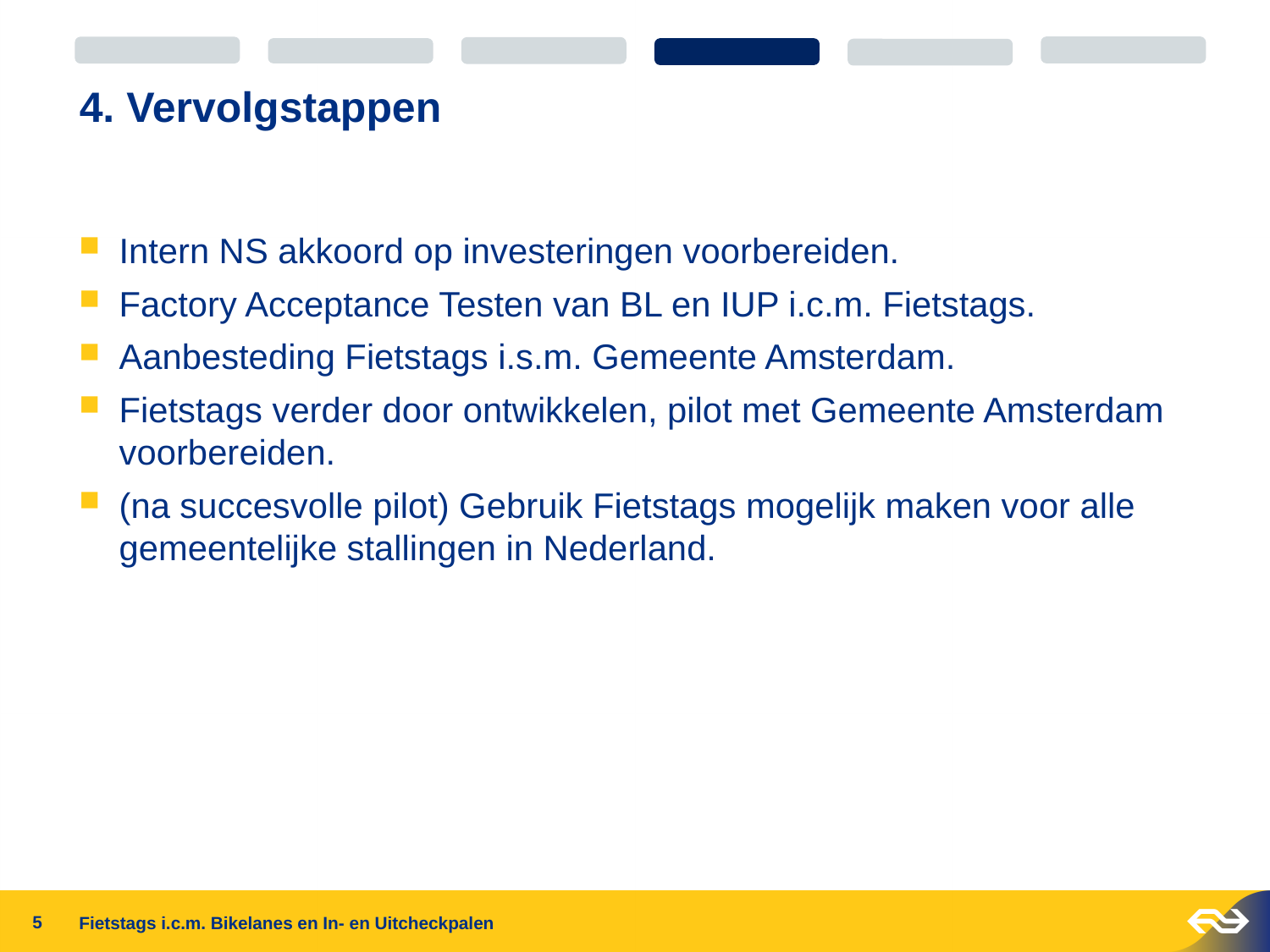

# 4. Vervolgstappen
Intern NS akkoord op investeringen voorbereiden.
Factory Acceptance Testen van BL en IUP i.c.m. Fietstags.
Aanbesteding Fietstags i.s.m. Gemeente Amsterdam.
Fietstags verder door ontwikkelen, pilot met Gemeente Amsterdam voorbereiden.
(na succesvolle pilot) Gebruik Fietstags mogelijk maken voor alle gemeentelijke stallingen in Nederland.
5
Fietstags i.c.m. Bikelanes en In- en Uitcheckpalen